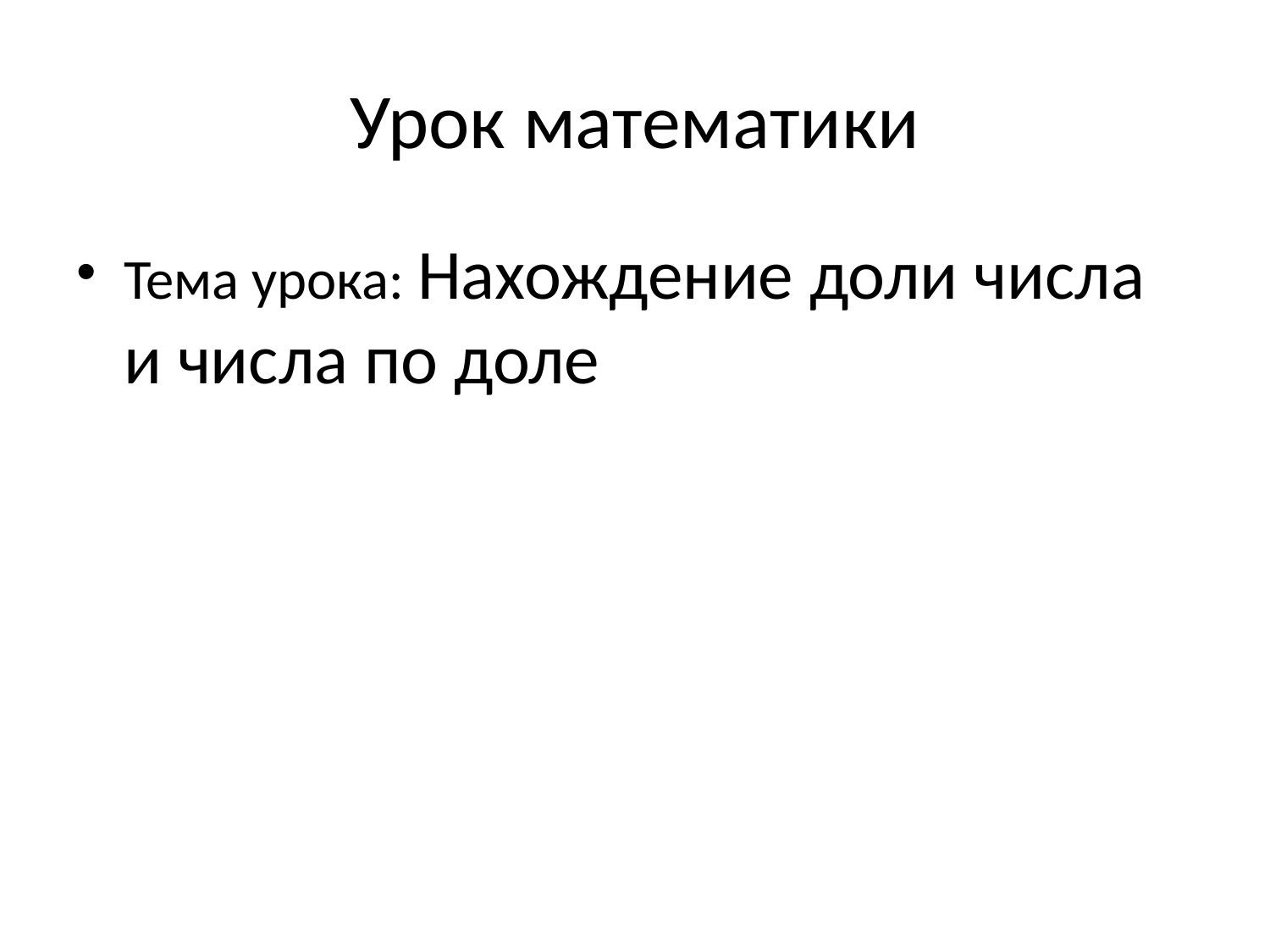

# Урок математики
Тема урока: Нахождение доли числа и числа по доле